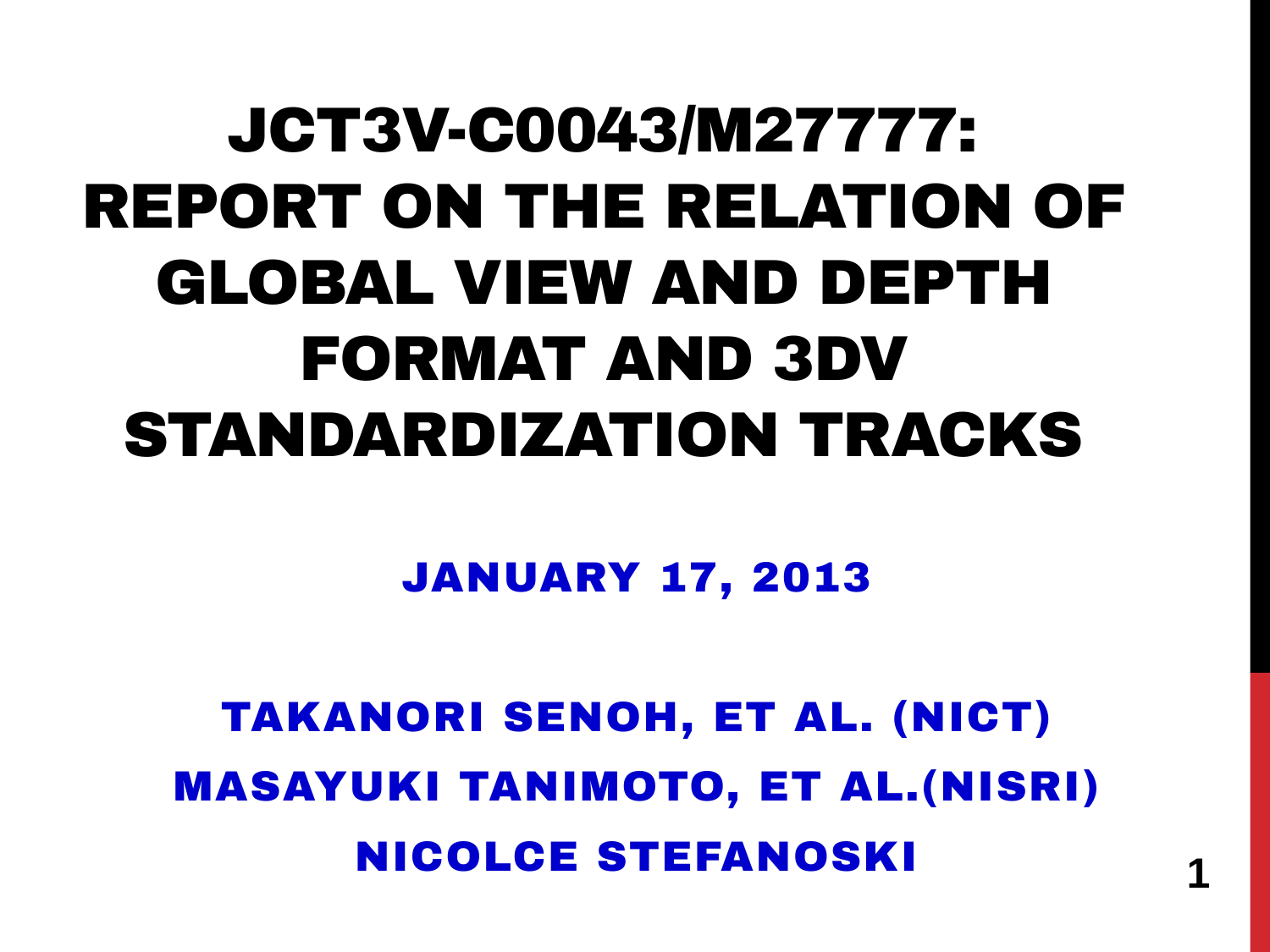

# JCT3v-C0043/M27777: report on the relation of global view and depth format and 3DV standardization tracks
January 17, 2013

Takanori Senoh, et al. (NICT)
Masayuki tanimoto, et al.(NISRI)
Nicolce Stefanoski
1